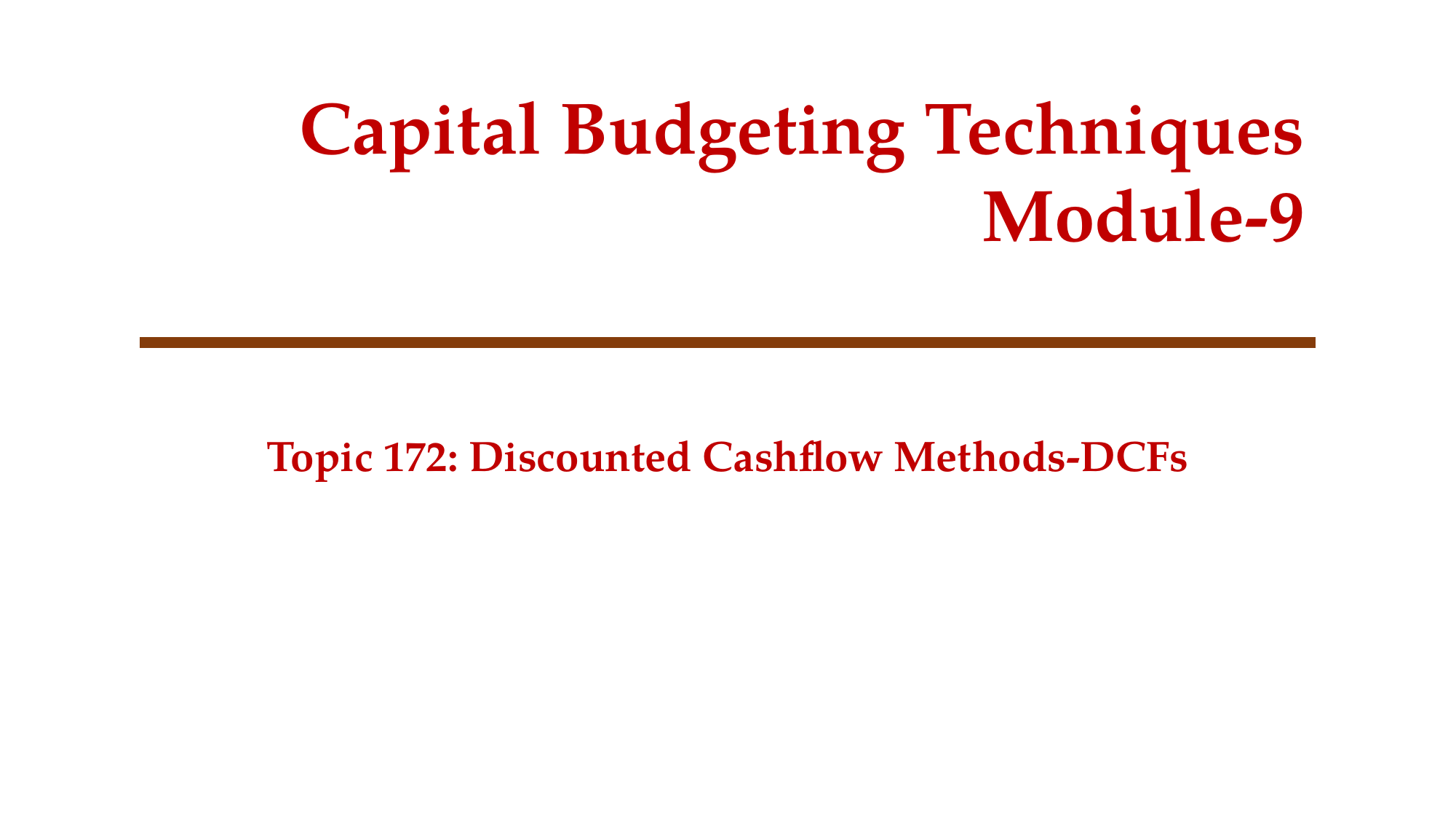

Capital Budgeting Techniques
Module-9
Topic 172: Discounted Cashflow Methods-DCFs